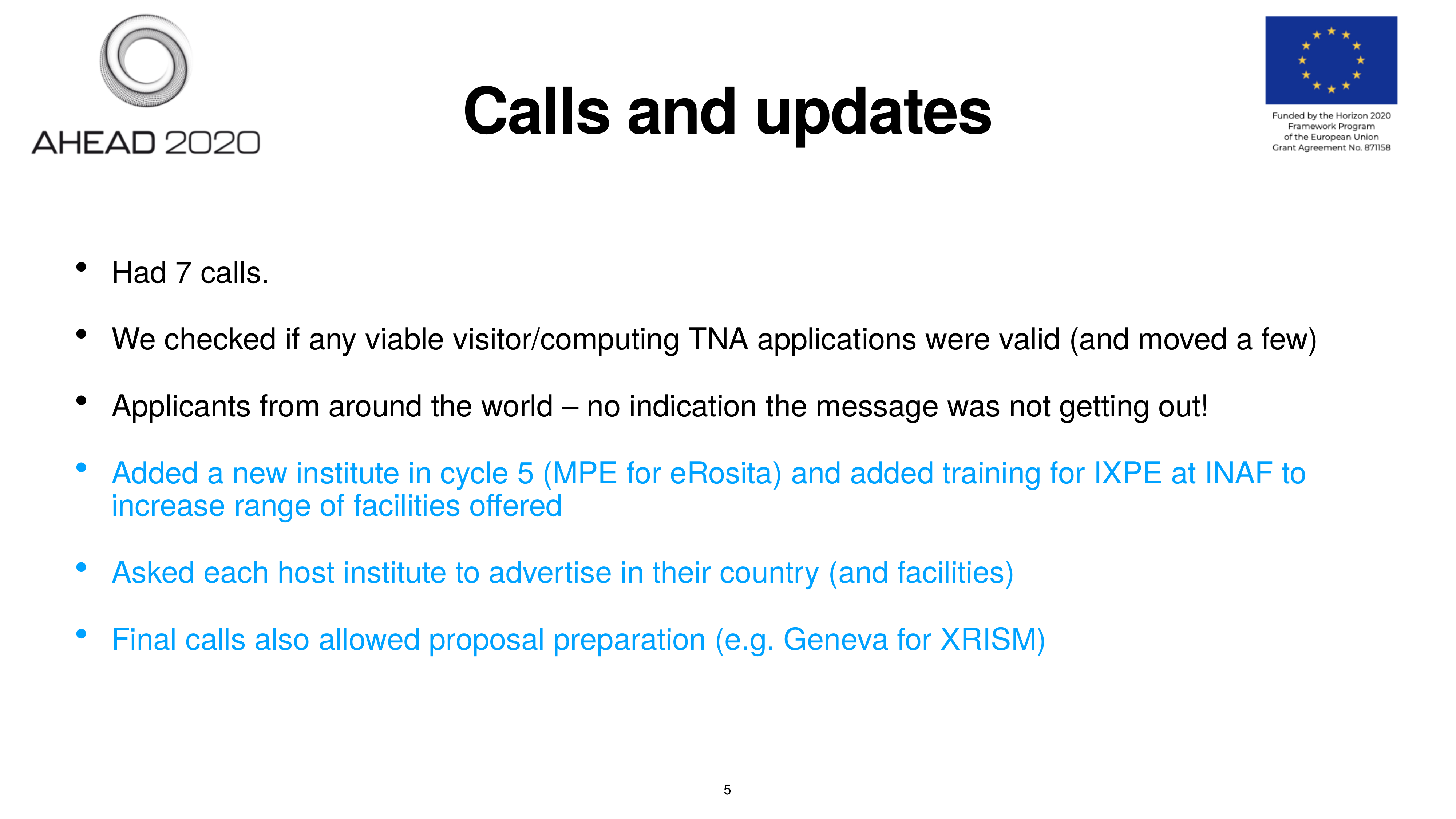

# Calls and updates
Had 7 calls.
We checked if any viable visitor/computing TNA applications were valid (and moved a few)
Applicants from around the world – no indication the message was not getting out!
Added a new institute in cycle 5 (MPE for eRosita) and added training for IXPE at INAF to increase range of facilities offered
Asked each host institute to advertise in their country (and facilities)
Final calls also allowed proposal preparation (e.g. Geneva for XRISM)
5